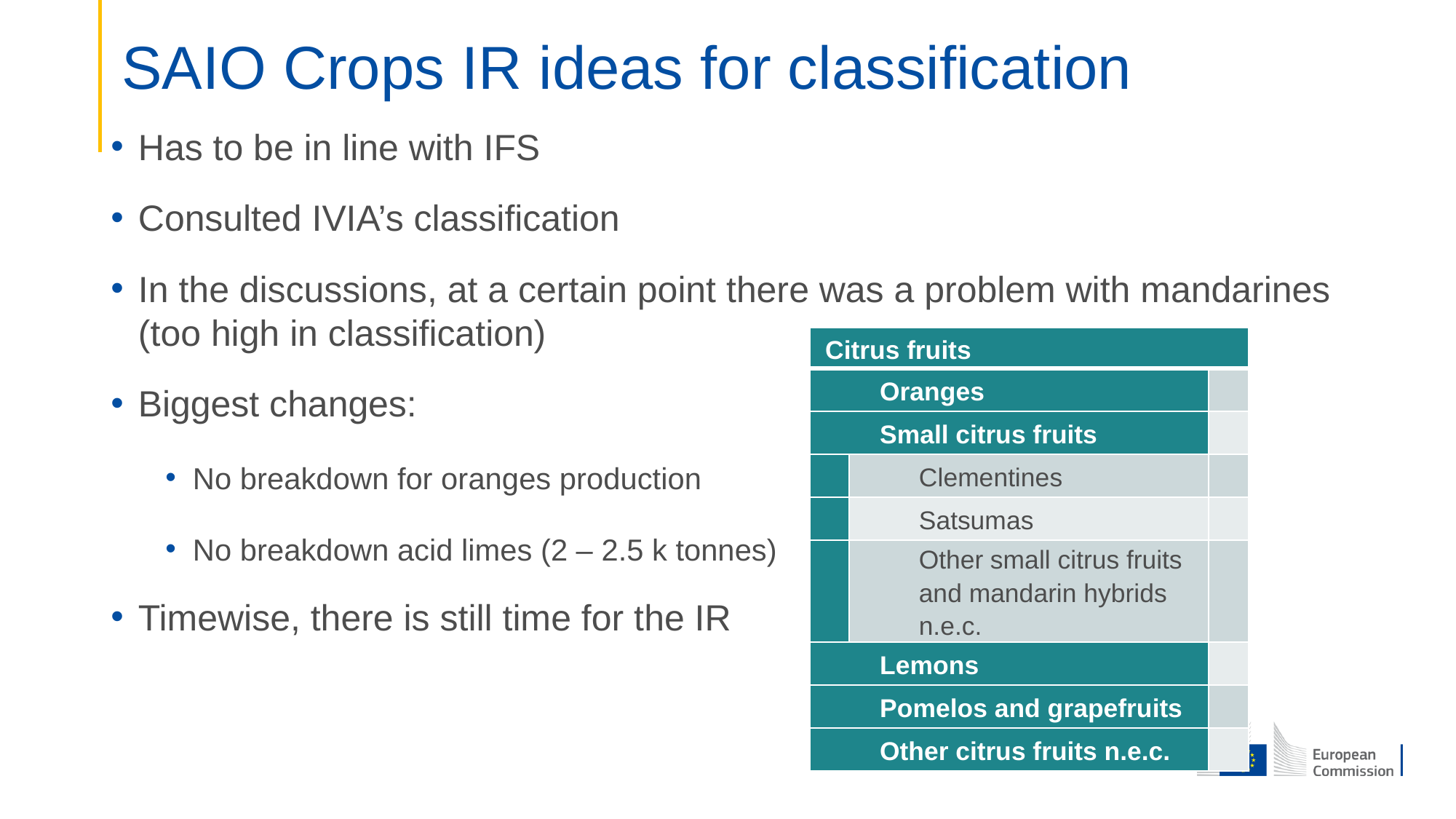

# SAIO Crops IR ideas for classification
Has to be in line with IFS
Consulted IVIA’s classification
In the discussions, at a certain point there was a problem with mandarines (too high in classification)
Biggest changes:
No breakdown for oranges production
No breakdown acid limes (2 – 2.5 k tonnes)
Timewise, there is still time for the IR

| Citrus fruits |  |  |
| --- | --- | --- |
| Oranges |  |  |
| Small citrus fruits |  |  |
|  | Clementines |  |
|  | Satsumas |  |
|  | Other small citrus fruits and mandarin hybrids n.e.c. |  |
| Lemons |  |  |
| Pomelos and grapefruits |  |  |
| Other citrus fruits n.e.c. |  |  |